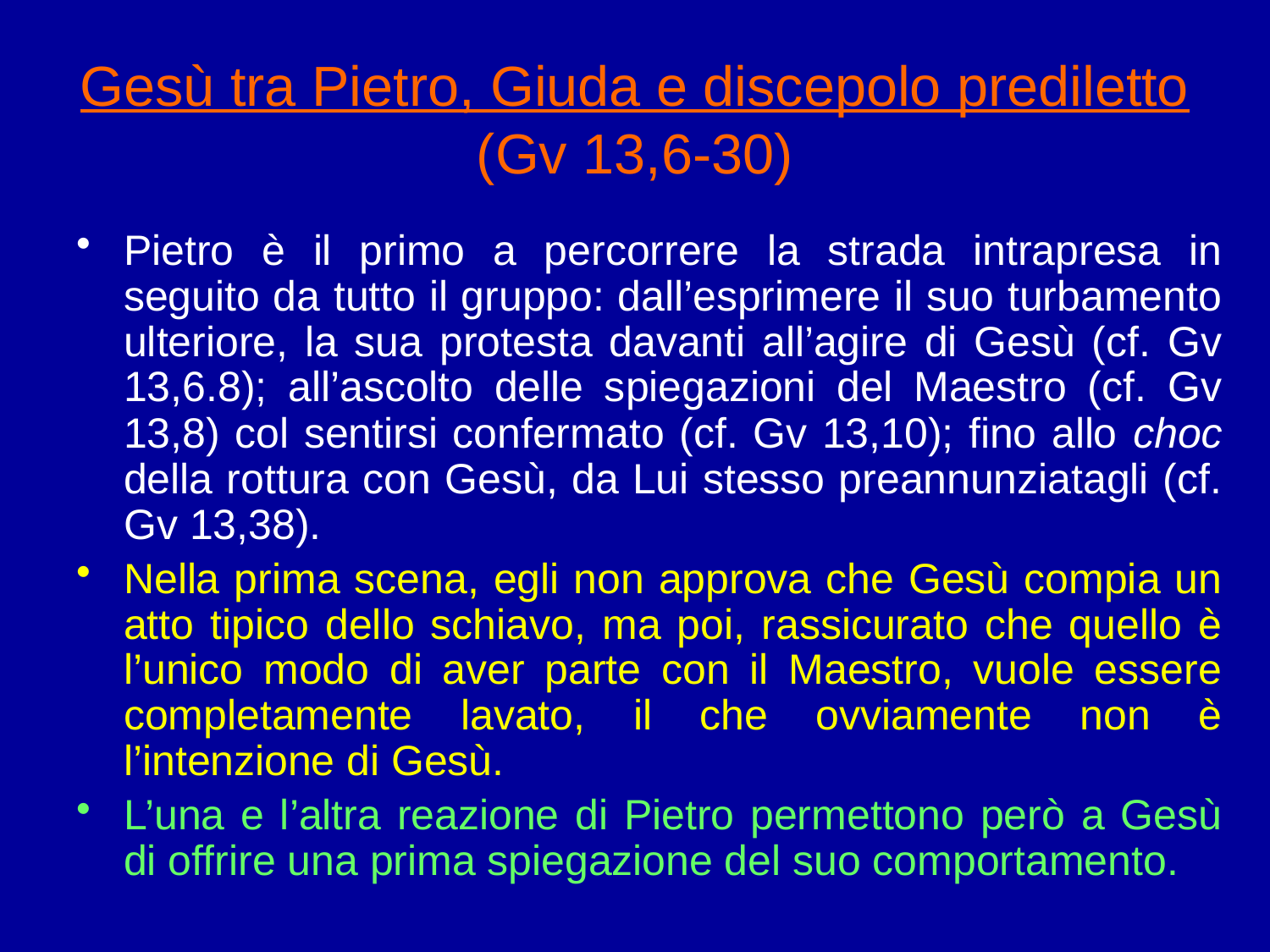

# Gesù tra Pietro, Giuda e discepolo prediletto (Gv 13,6-30)
Pietro è il primo a percorrere la strada intrapresa in seguito da tutto il gruppo: dall’esprimere il suo turbamento ulteriore, la sua protesta davanti all’agire di Gesù (cf. Gv 13,6.8); all’ascolto delle spiegazioni del Maestro (cf. Gv 13,8) col sentirsi confermato (cf. Gv 13,10); fino allo choc della rottura con Gesù, da Lui stesso preannunziatagli (cf. Gv 13,38).
Nella prima scena, egli non approva che Gesù compia un atto tipico dello schiavo, ma poi, rassicurato che quello è l’unico modo di aver parte con il Maestro, vuole essere completamente lavato, il che ovviamente non è l’intenzione di Gesù.
L’una e l’altra reazione di Pietro permettono però a Gesù di offrire una prima spiegazione del suo comportamento.